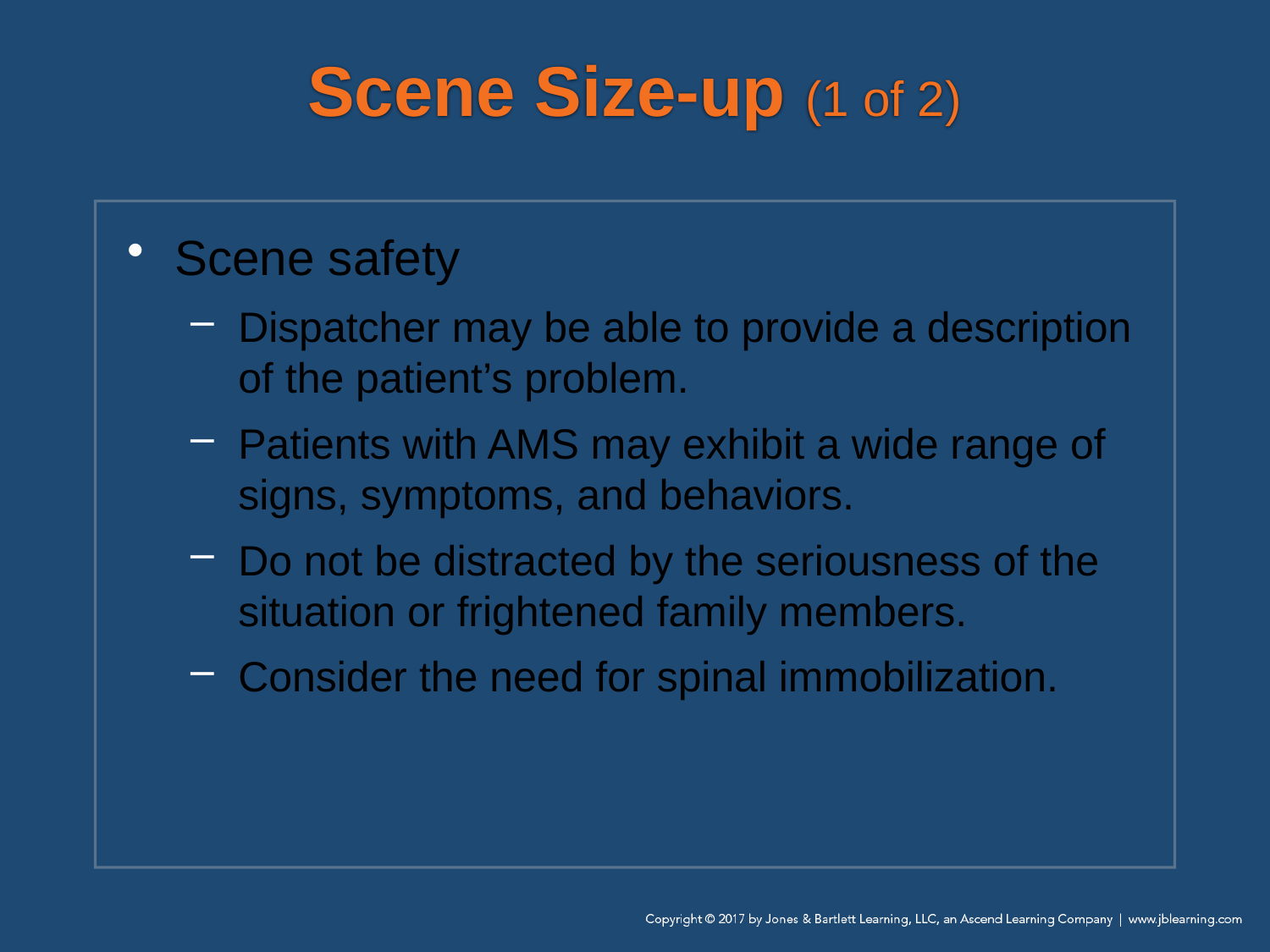

# Scene Size-up (1 of 2)
Scene safety
Dispatcher may be able to provide a description of the patient’s problem.
Patients with AMS may exhibit a wide range of signs, symptoms, and behaviors.
Do not be distracted by the seriousness of the situation or frightened family members.
Consider the need for spinal immobilization.